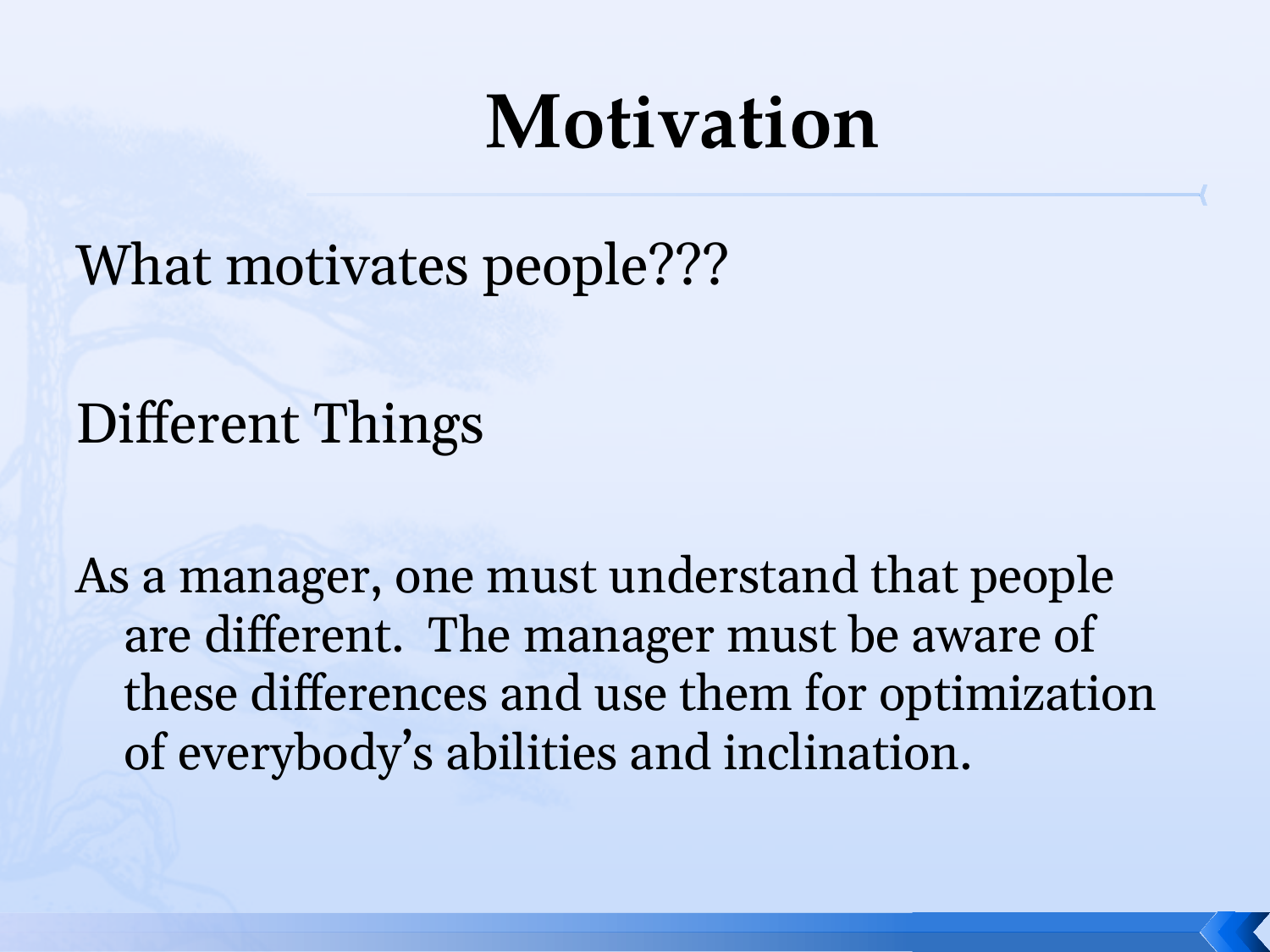

# Motivation
What motivates people???

Different Things

As a manager, one must understand that people are different.  The manager must be aware of these differences and use them for optimization of everybody’s abilities and inclination.